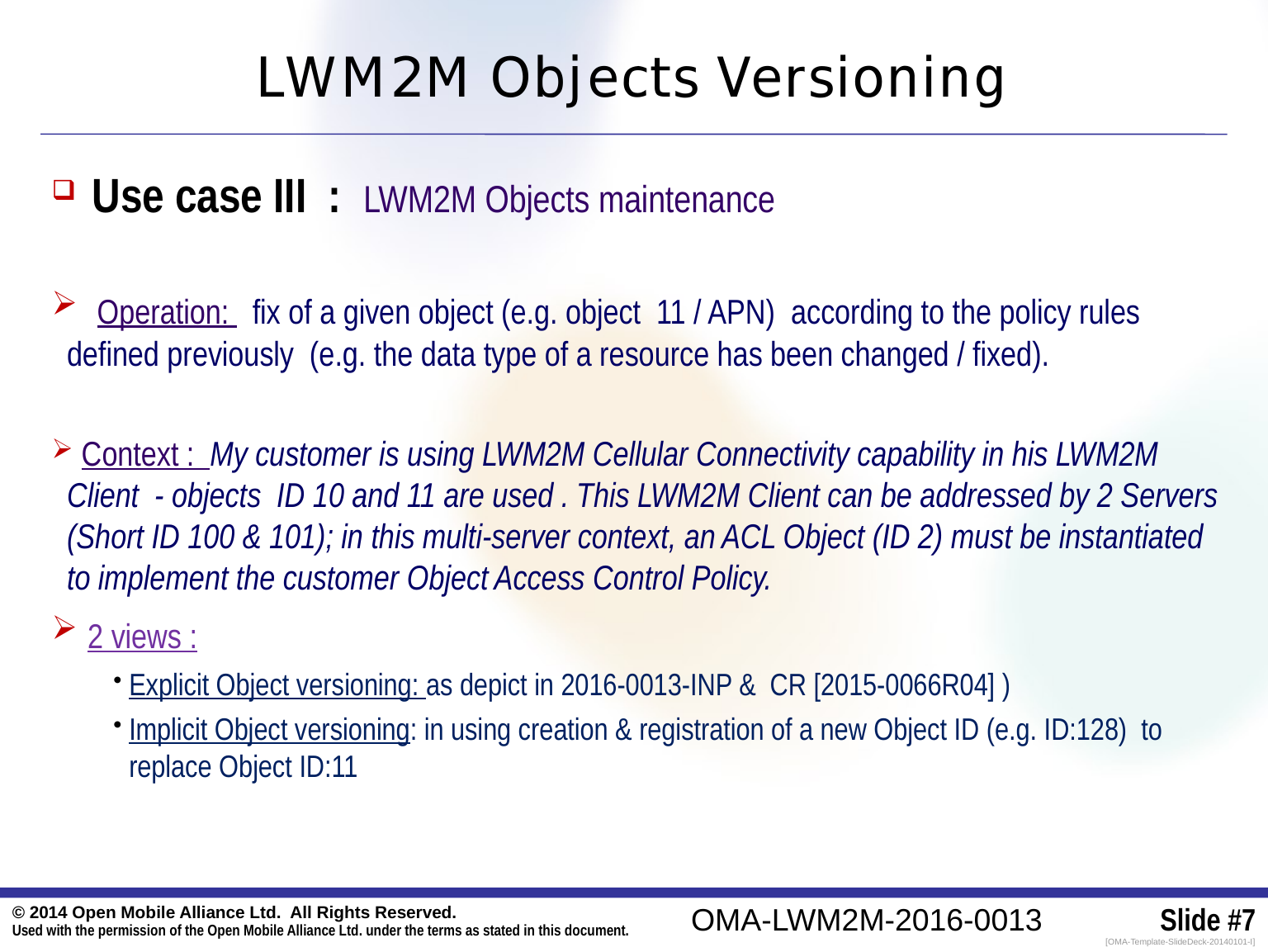

# LWM2M Objects Versioning
  Use case III  :  LWM2M Objects maintenance

  Operation:   fix of a given object (e.g. object  11 / APN)  according to the policy rules defined previously  (e.g. the data type of a resource has been changed / fixed).

 Context :  My customer is using LWM2M Cellular Connectivity capability in his LWM2M Client  - objects  ID 10 and 11 are used . This LWM2M Client can be addressed by 2 Servers (Short ID 100 & 101); in this multi-server context, an ACL Object (ID 2) must be instantiated to implement the customer Object Access Control Policy.
 2 views :
Explicit Object versioning: as depict in 2016-0013-INP &  CR [2015-0066R04] )
Implicit Object versioning: in using creation & registration of a new Object ID (e.g. ID:128)  to replace Object ID:11